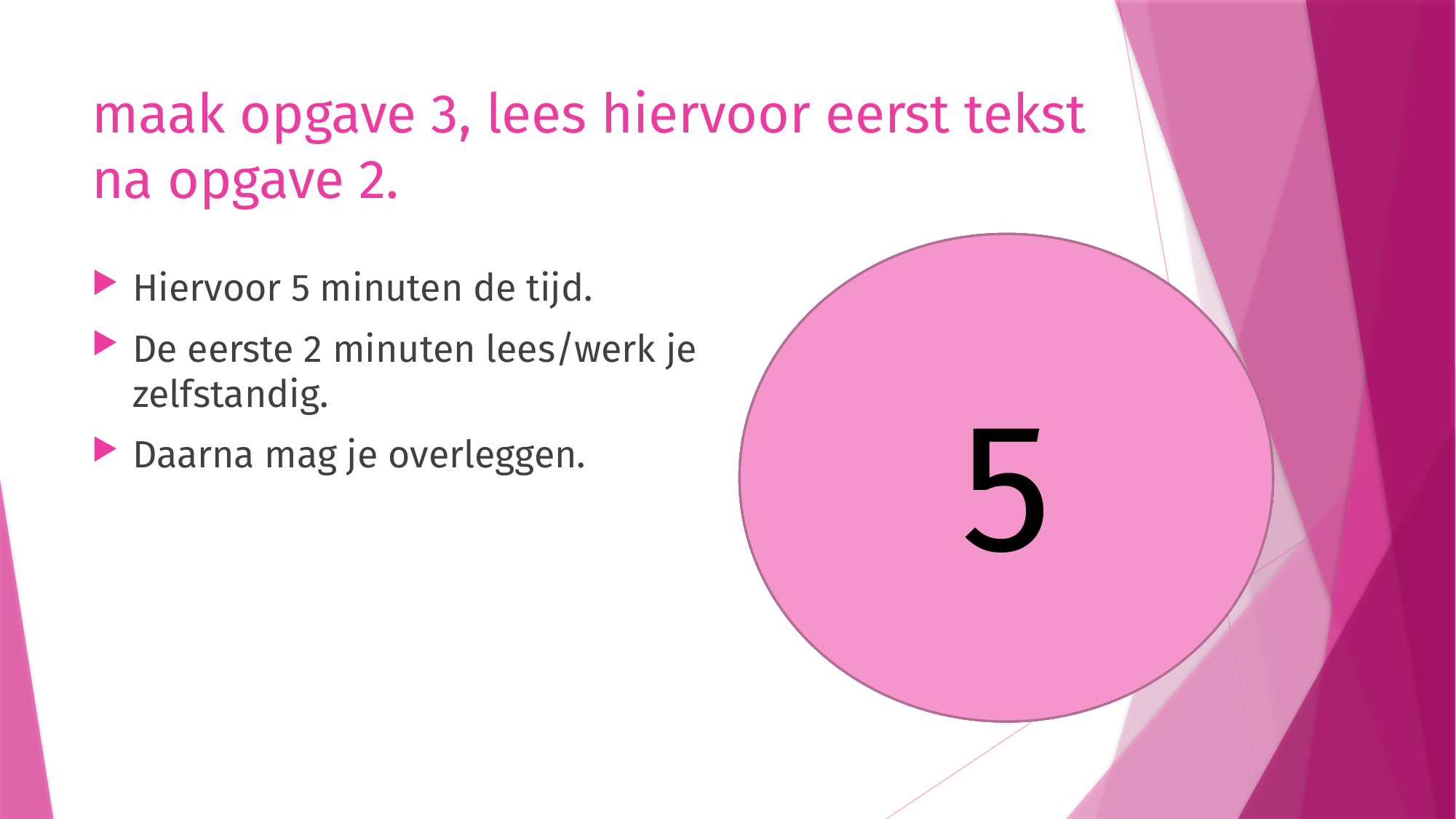

# maak opgave 3, lees hiervoor eerst tekst na opgave 2.
5
4
3
1
2
Hiervoor 5 minuten de tijd.
De eerste 2 minuten lees/werk je zelfstandig.
Daarna mag je overleggen.